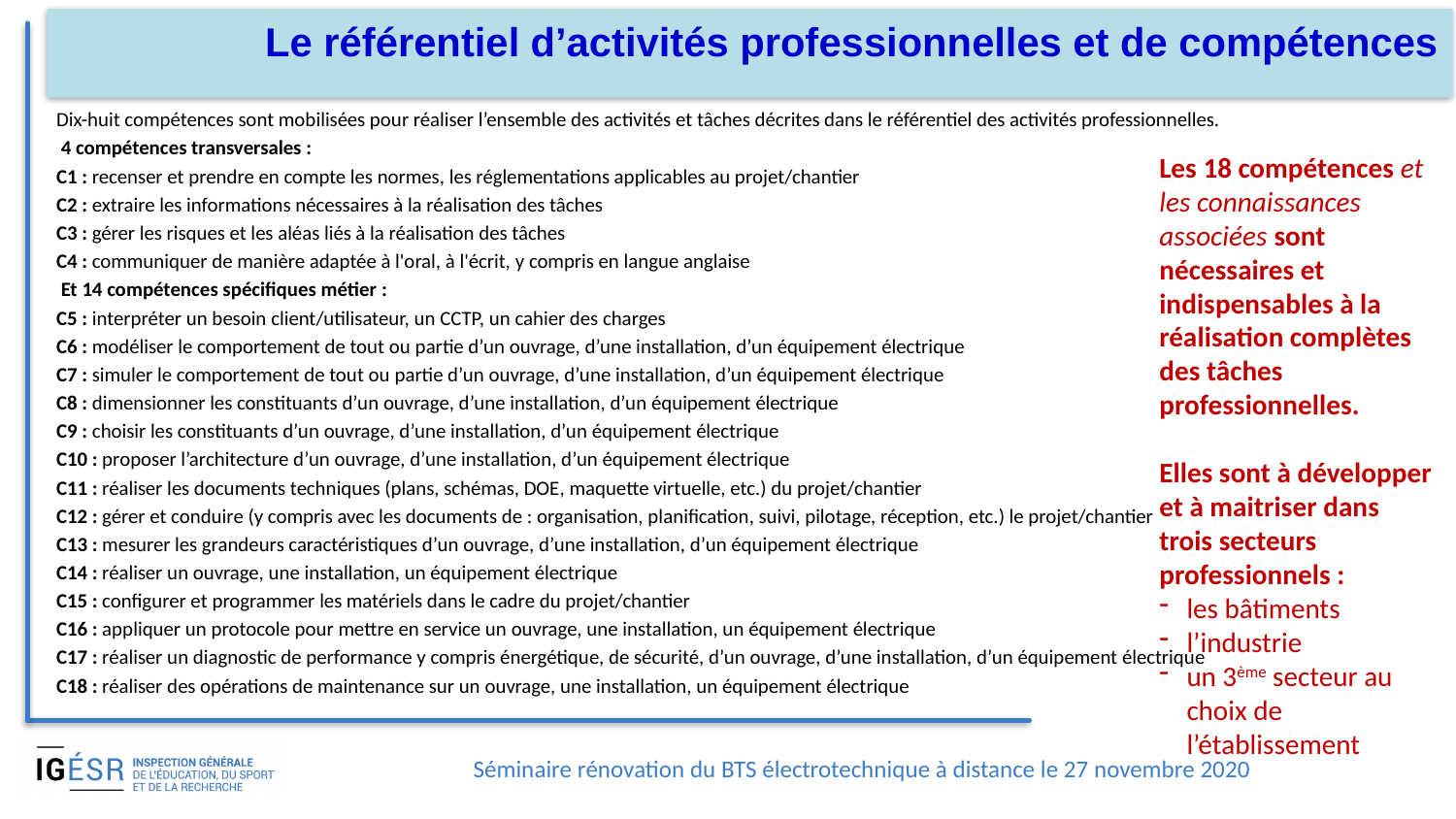

# Le référentiel d’activités professionnelles et de compétences
Dix-huit compétences sont mobilisées pour réaliser l’ensemble des activités et tâches décrites dans le référentiel des activités professionnelles.
 4 compétences transversales :
C1 : recenser et prendre en compte les normes, les réglementations applicables au projet/chantier
C2 : extraire les informations nécessaires à la réalisation des tâches
C3 : gérer les risques et les aléas liés à la réalisation des tâches
C4 : communiquer de manière adaptée à l'oral, à l'écrit, y compris en langue anglaise
 Et 14 compétences spécifiques métier :
C5 : interpréter un besoin client/utilisateur, un CCTP, un cahier des charges
C6 : modéliser le comportement de tout ou partie d’un ouvrage, d’une installation, d’un équipement électrique
C7 : simuler le comportement de tout ou partie d’un ouvrage, d’une installation, d’un équipement électrique
C8 : dimensionner les constituants d’un ouvrage, d’une installation, d’un équipement électrique
C9 : choisir les constituants d’un ouvrage, d’une installation, d’un équipement électrique
C10 : proposer l’architecture d’un ouvrage, d’une installation, d’un équipement électrique
C11 : réaliser les documents techniques (plans, schémas, DOE, maquette virtuelle, etc.) du projet/chantier
C12 : gérer et conduire (y compris avec les documents de : organisation, planification, suivi, pilotage, réception, etc.) le projet/chantier
C13 : mesurer les grandeurs caractéristiques d’un ouvrage, d’une installation, d’un équipement électrique
C14 : réaliser un ouvrage, une installation, un équipement électrique
C15 : configurer et programmer les matériels dans le cadre du projet/chantier
C16 : appliquer un protocole pour mettre en service un ouvrage, une installation, un équipement électrique
C17 : réaliser un diagnostic de performance y compris énergétique, de sécurité, d’un ouvrage, d’une installation, d’un équipement électrique
C18 : réaliser des opérations de maintenance sur un ouvrage, une installation, un équipement électrique

Les 18 compétences et les connaissances associées sont nécessaires et indispensables à la réalisation complètes des tâches professionnelles.

Elles sont à développer et à maitriser dans trois secteurs professionnels :
les bâtiments
l’industrie
un 3ème secteur au choix de l’établissement